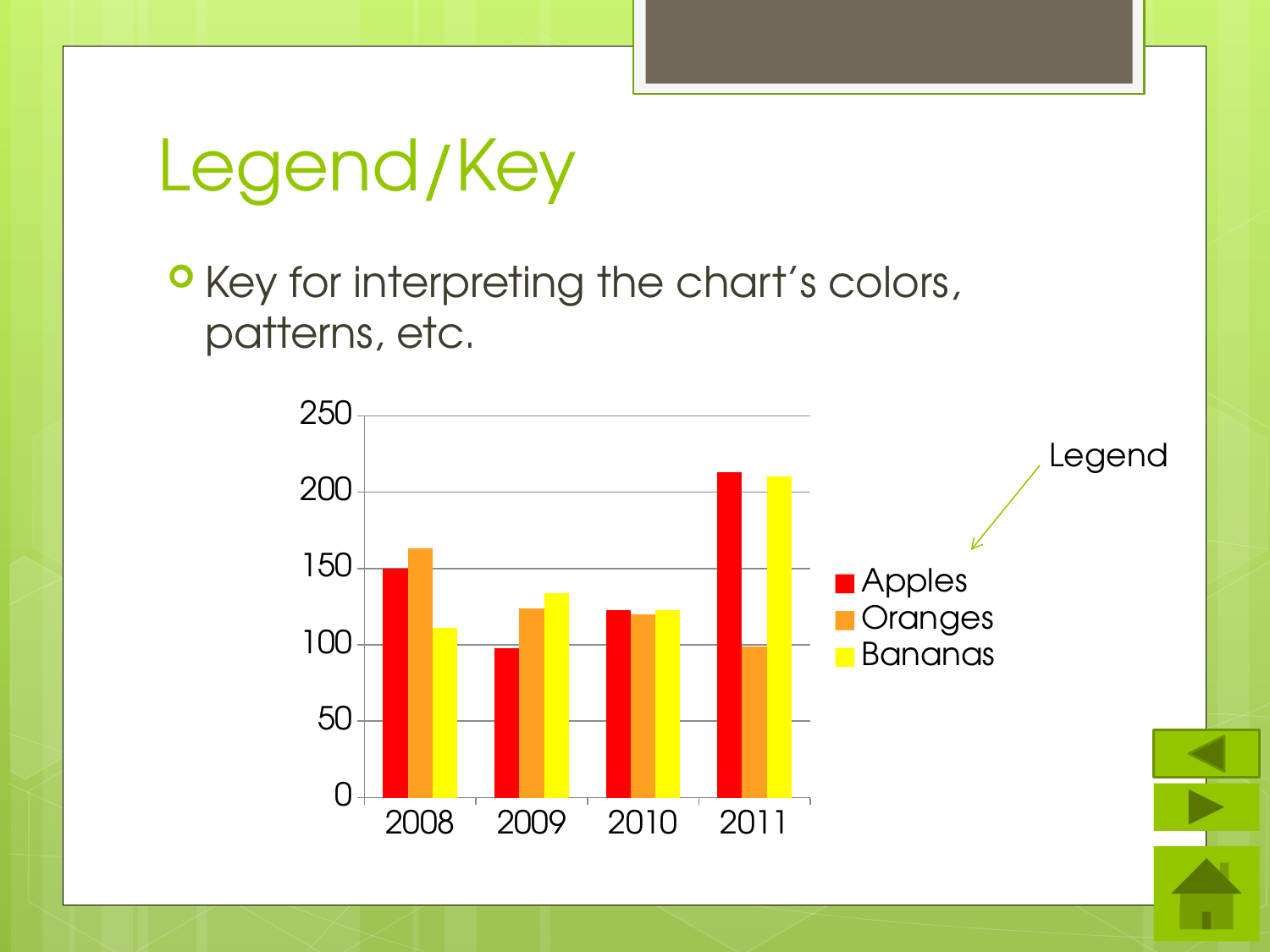

# Legend/Key
Key for interpreting the chart’s colors, patterns, etc.

### Chart

| Category | Apples | Oranges | Bananas |
|---|---|---|---|
| 2008 | 150.0 | 163.0 | 111.0 |
| 2009 | 98.0 | 124.0 | 134.0 |
| 2010 | 123.0 | 120.0 | 123.0 |
| 2011 | 213.0 | 99.0 | 210.0 |
Legend